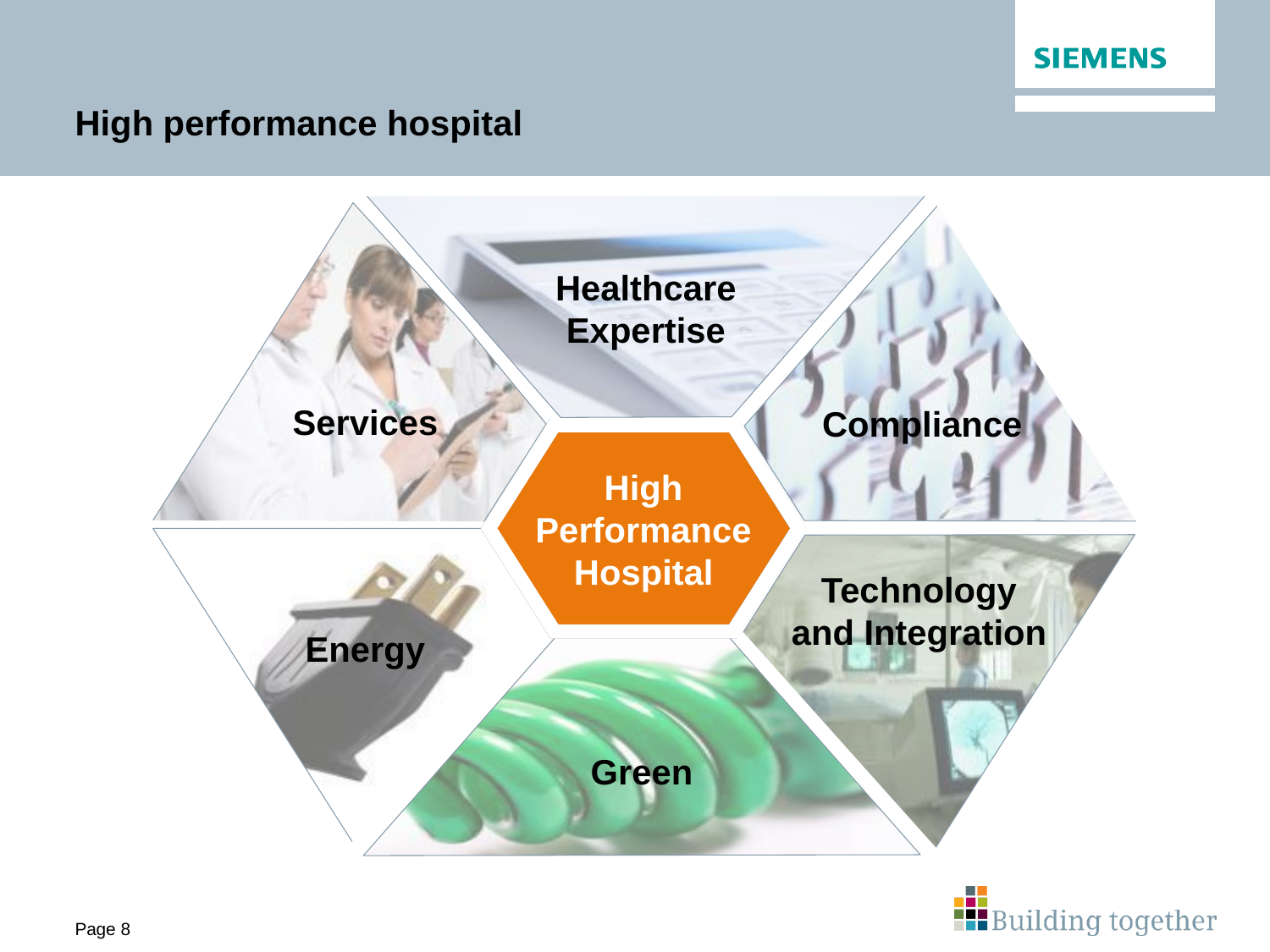

# High performance hospital

Healthcare Expertise
Services
Compliance

High
Performance
Hospital

Technology and Integration
Energy

Green